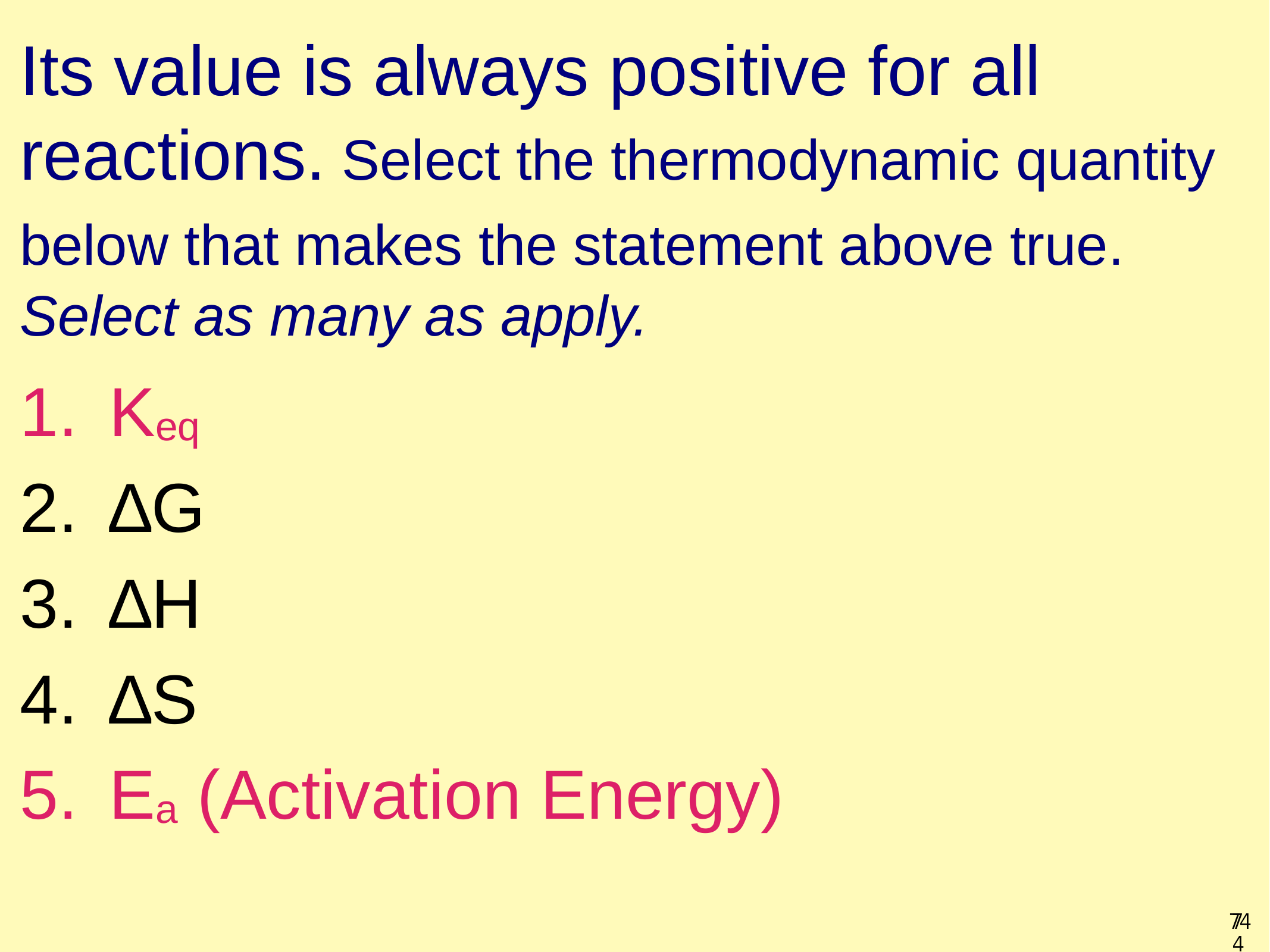

# Its value is always positive for all reactions. Select the thermodynamic quantity below that makes the statement above true. Select as many as apply.
Keq
∆G
∆H
∆S
Ea (Activation Energy)
74
74